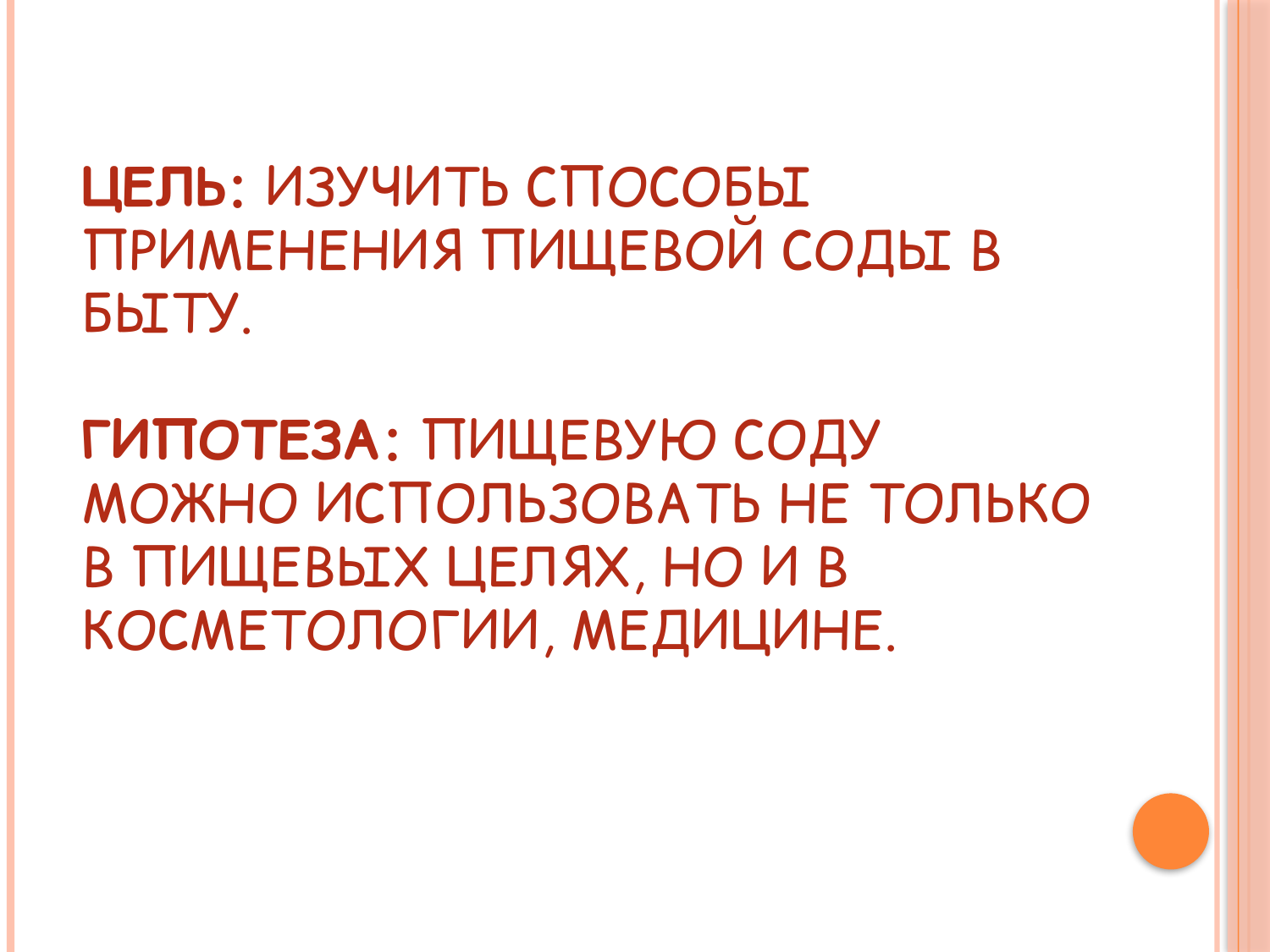

# Цель: изучить способы  применения пищевой соды в быту. Гипотеза: пищевую соду можно использовать не только в пищевых целях, но и в косметологии, медицине.